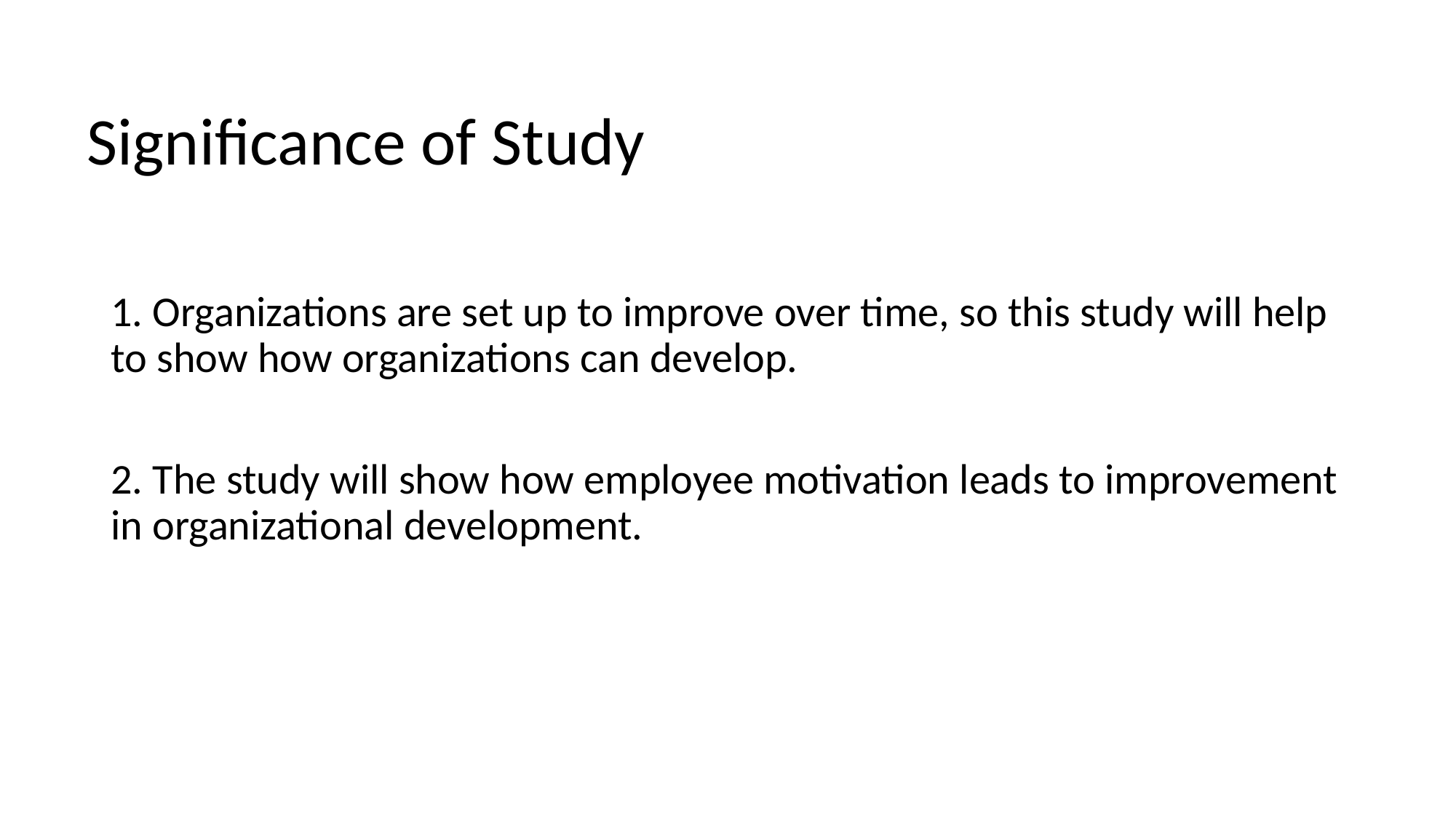

# Significance of Study

1. Organizations are set up to improve over time, so this study will help to show how organizations can develop.

2. The study will show how employee motivation leads to improvement in organizational development.